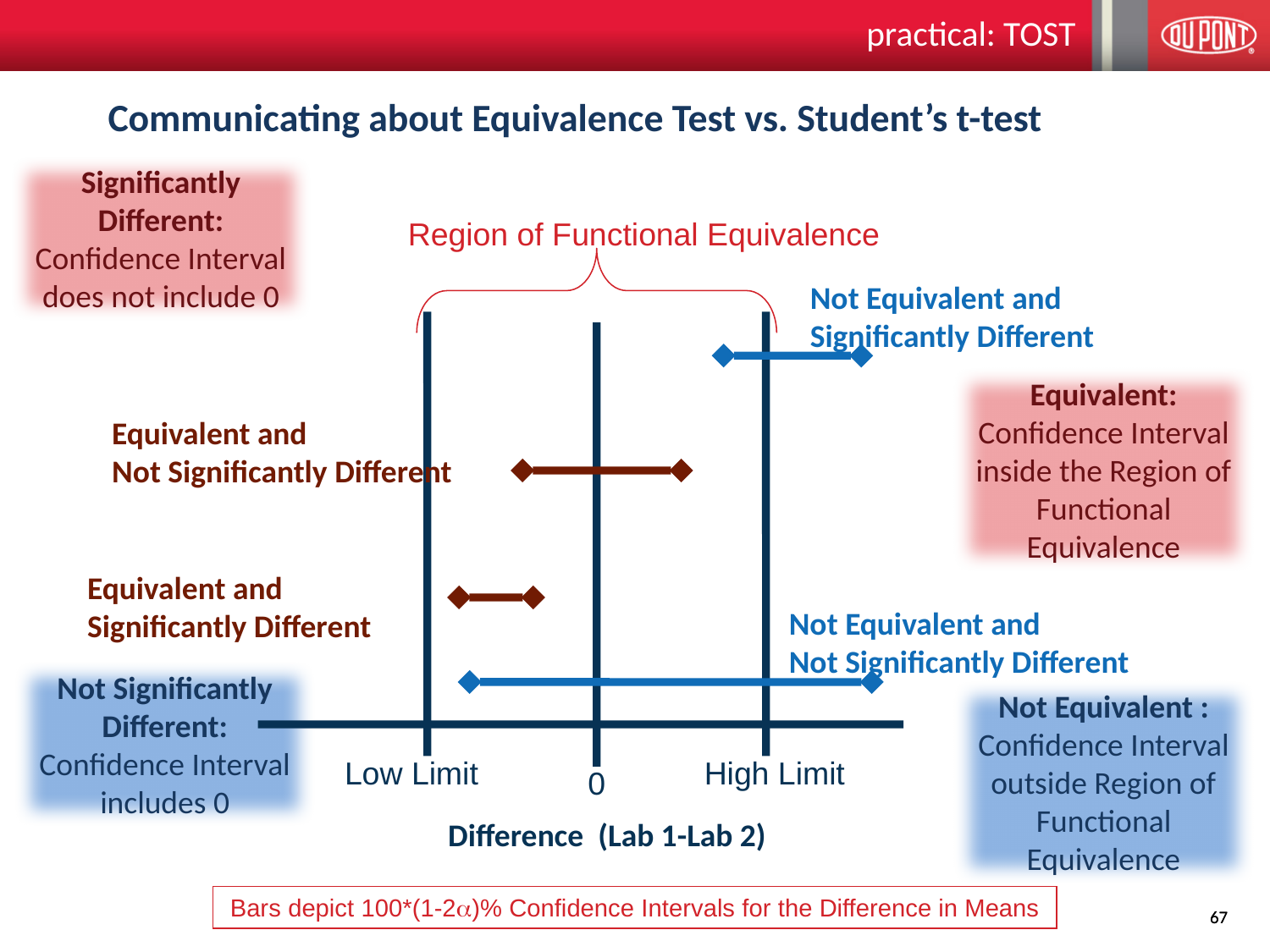

practical: TOST
# Communicating about Equivalence Test vs. Student’s t-test : TOST
Significantly Different: Confidence Interval does not include 0

Region of Functional Equivalence
Not Equivalent and
Significantly Different

Equivalent and
Not Significantly Different

Equivalent and Significantly Different

Not Equivalent and
Not Significantly Different

Low Limit
High Limit
0
Difference  (Lab 1-Lab 2)
Equivalent: Confidence Interval inside the Region of Functional Equivalence
Not Significantly Different:
Confidence Interval includes 0
Not Equivalent :
Confidence Interval outside Region of Functional Equivalence
Bars depict 100*(1-2α)% Confidence Intervals for the Difference in Means